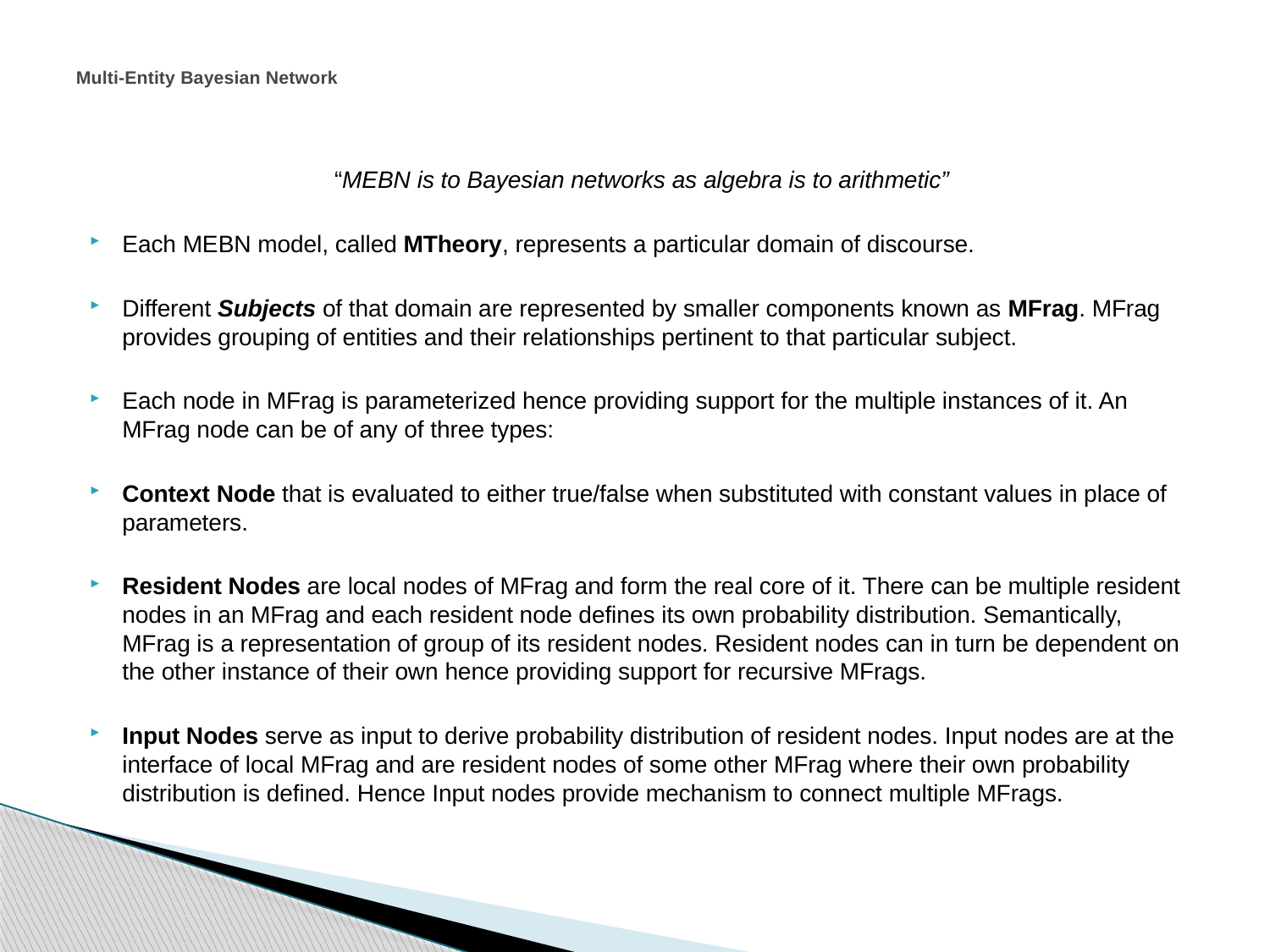

# Multi-Entity Bayesian Network
“MEBN is to Bayesian networks as algebra is to arithmetic”

Each MEBN model, called MTheory, represents a particular domain of discourse.

Different Subjects of that domain are represented by smaller components known as MFrag. MFrag provides grouping of entities and their relationships pertinent to that particular subject.

Each node in MFrag is parameterized hence providing support for the multiple instances of it. An MFrag node can be of any of three types:

Context Node that is evaluated to either true/false when substituted with constant values in place of parameters.

Resident Nodes are local nodes of MFrag and form the real core of it. There can be multiple resident nodes in an MFrag and each resident node defines its own probability distribution. Semantically, MFrag is a representation of group of its resident nodes. Resident nodes can in turn be dependent on the other instance of their own hence providing support for recursive MFrags.

Input Nodes serve as input to derive probability distribution of resident nodes. Input nodes are at the interface of local MFrag and are resident nodes of some other MFrag where their own probability distribution is defined. Hence Input nodes provide mechanism to connect multiple MFrags.